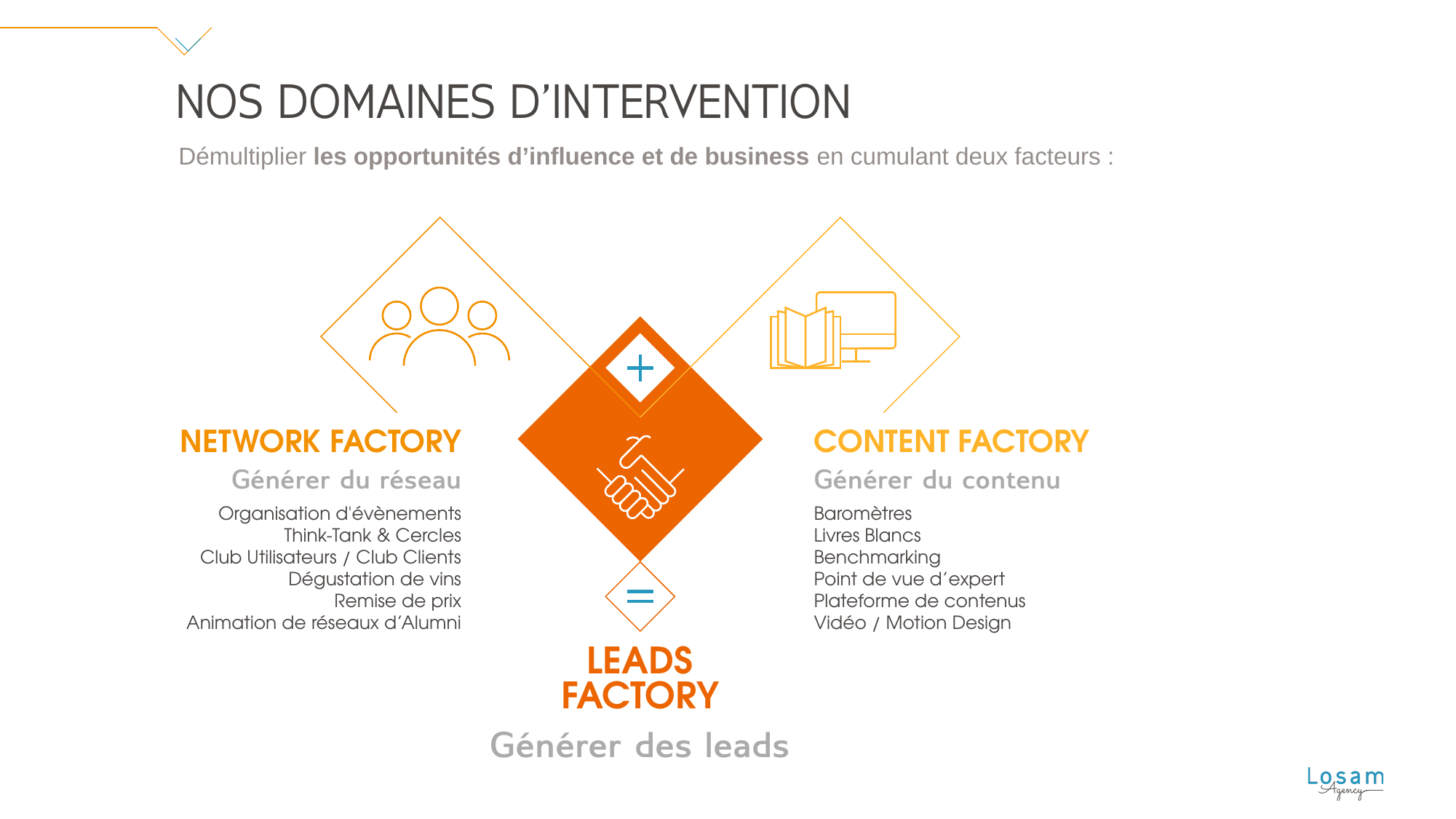

Nos domaines d’intervention
Démultiplier les opportunités d’influence et de business en cumulant deux facteurs :

NETWORK FACTORY
CONTENT FACTORY

Générer du réseau
Générer du contenu
Organisation d'évènements
Think-Tank & Cercles
Club Utilisateurs / Club Clients
Dégustation de vins
Remise de prix
Animation de réseaux d’Alumni
Baromètres
Livres Blancs
Benchmarking
Point de vue d’expert
Plateforme de contenus
Vidéo / Motion Design

LEADS FACTORY
Générer des leads